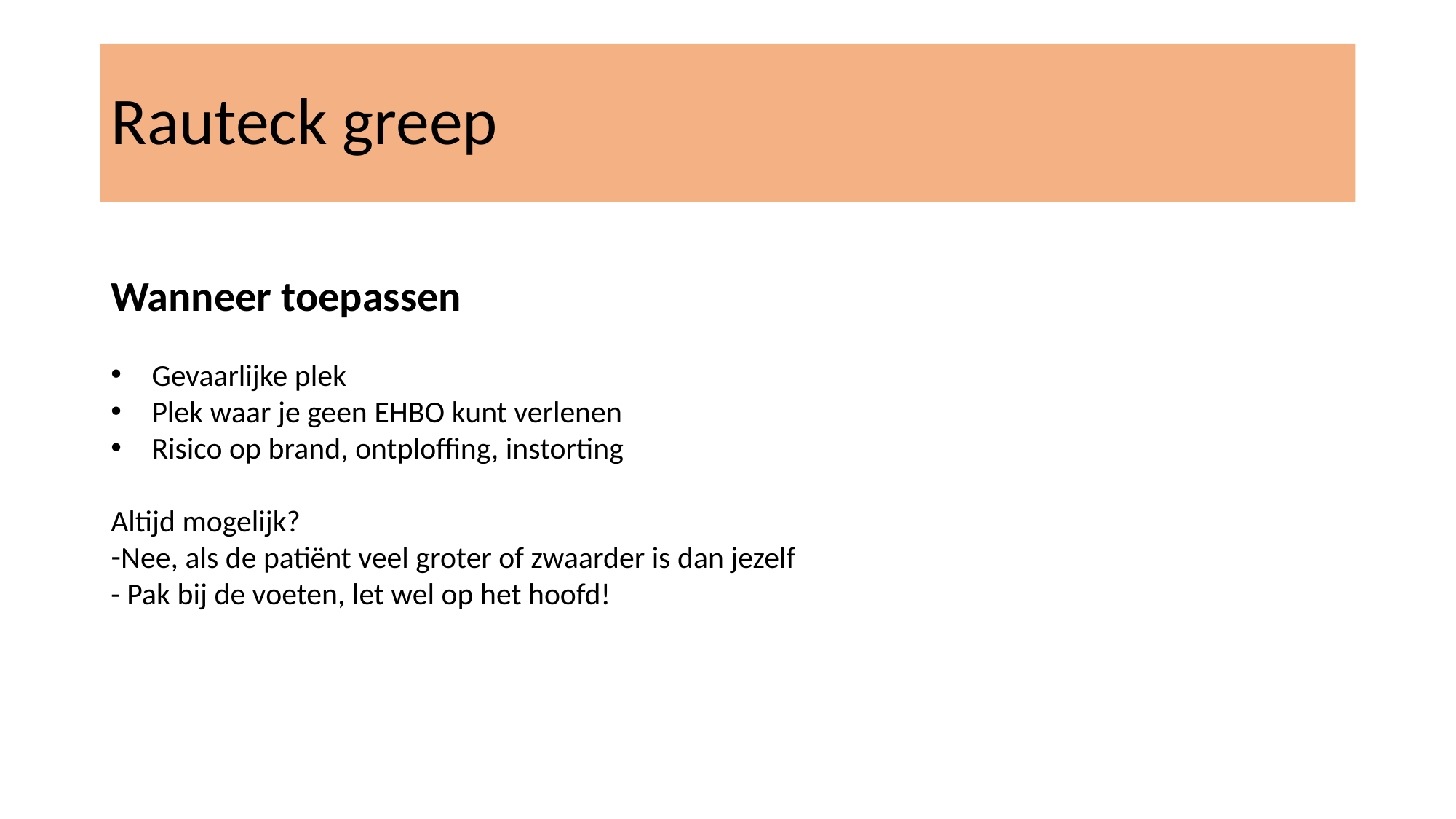

# Rauteck greep
Wanneer toepassen

Gevaarlijke plek
Plek waar je geen EHBO kunt verlenen
Risico op brand, ontploffing, instorting

Altijd mogelijk?
Nee, als de patiënt veel groter of zwaarder is dan jezelf
- Pak bij de voeten, let wel op het hoofd!